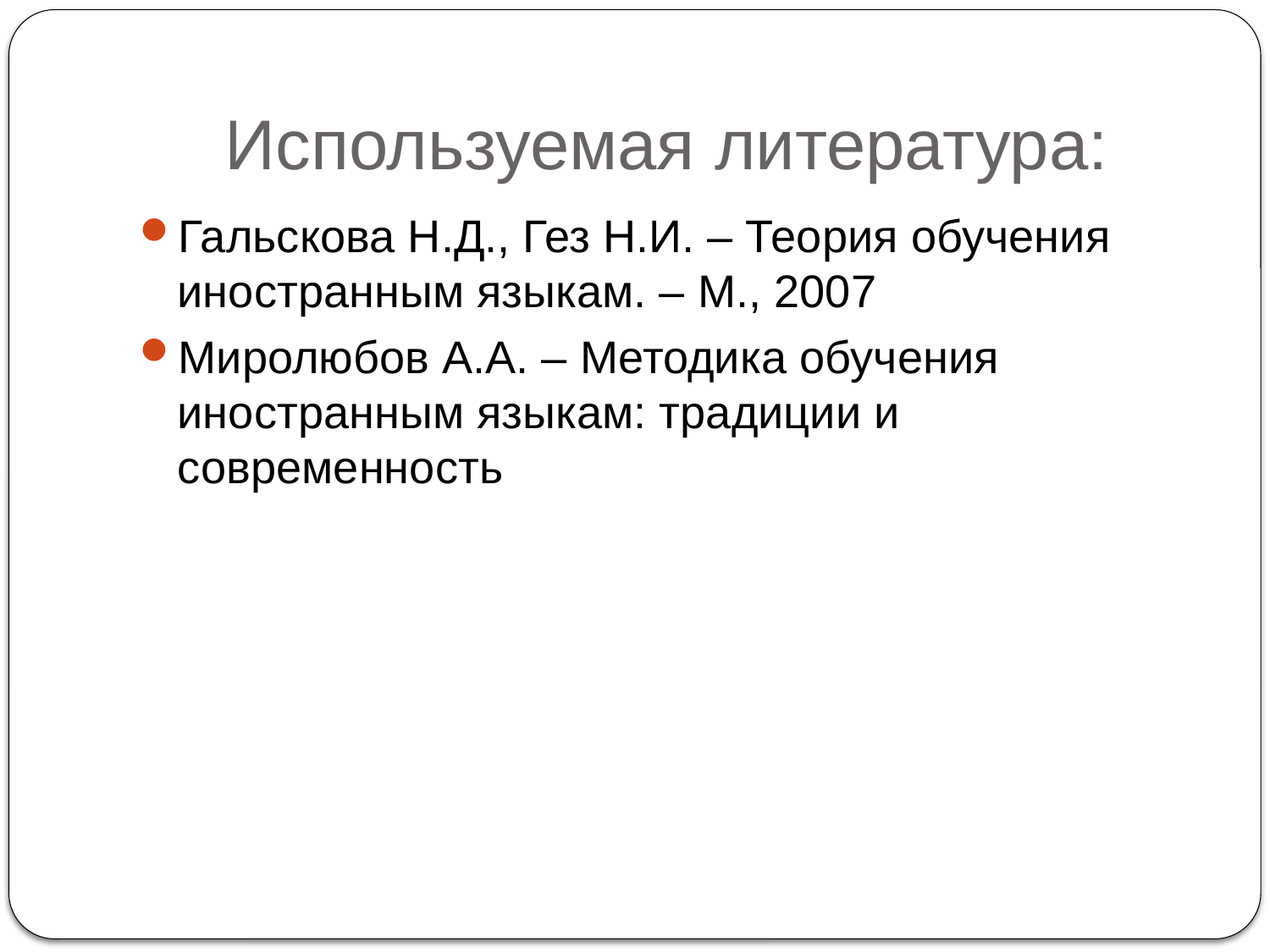

# Используемая литература:
Гальскова Н.Д., Гез Н.И. – Теория обучения иностранным языкам. – М., 2007
Миролюбов А.А. – Методика обучения иностранным языкам: традиции и современность